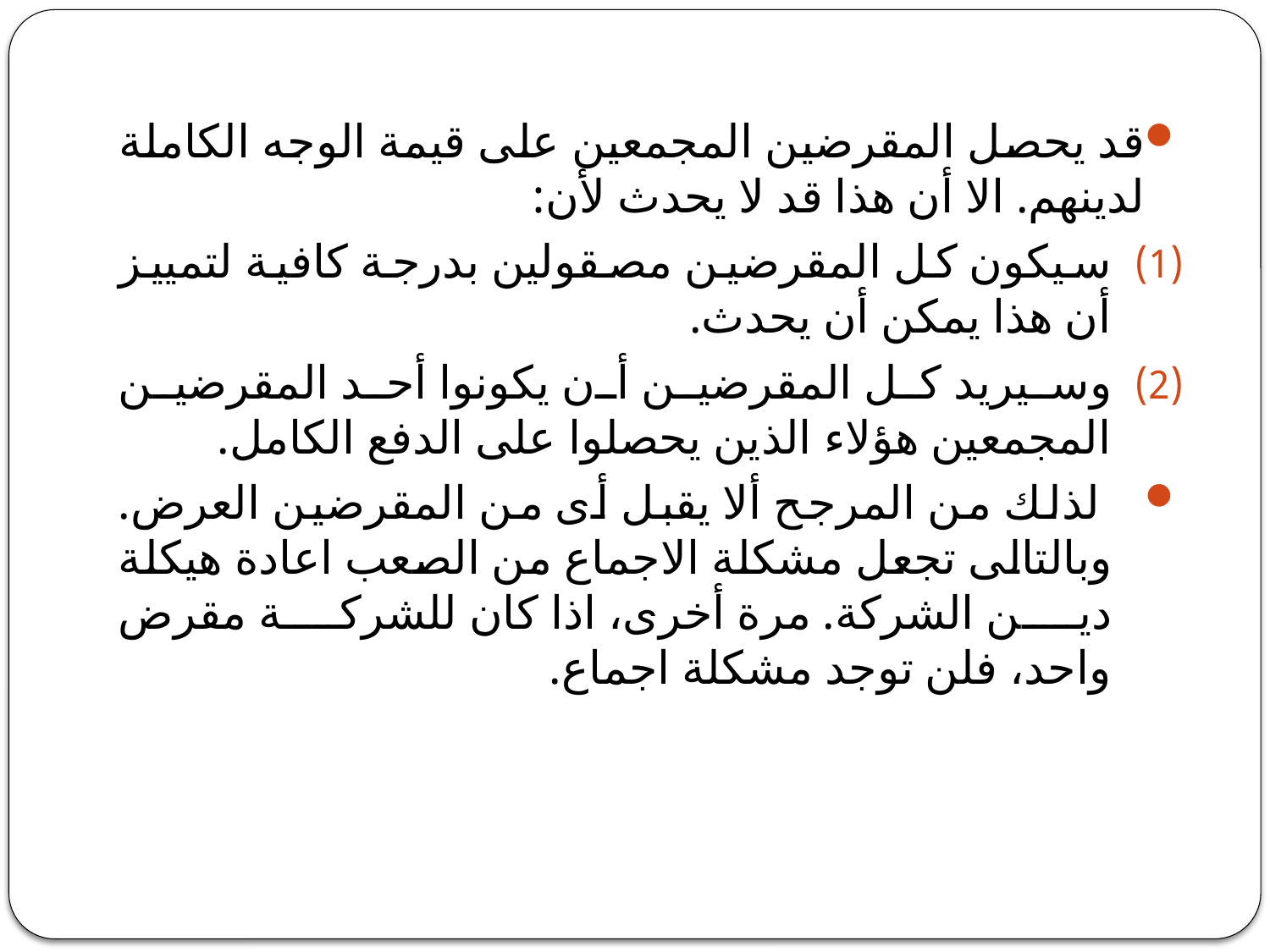

#
قد يحصل المقرضين المجمعين على قيمة الوجه الكاملة لدينهم. الا أن هذا قد لا يحدث لأن:
سيكون كل المقرضين مصقولين بدرجة كافية لتمييز أن هذا يمكن أن يحدث.
وسيريد كل المقرضين أن يكونوا أحد المقرضين المجمعين هؤلاء الذين يحصلوا على الدفع الكامل.
 لذلك من المرجح ألا يقبل أى من المقرضين العرض. وبالتالى تجعل مشكلة الاجماع من الصعب اعادة هيكلة دين الشركة. مرة أخرى، اذا كان للشركة مقرض واحد، فلن توجد مشكلة اجماع.